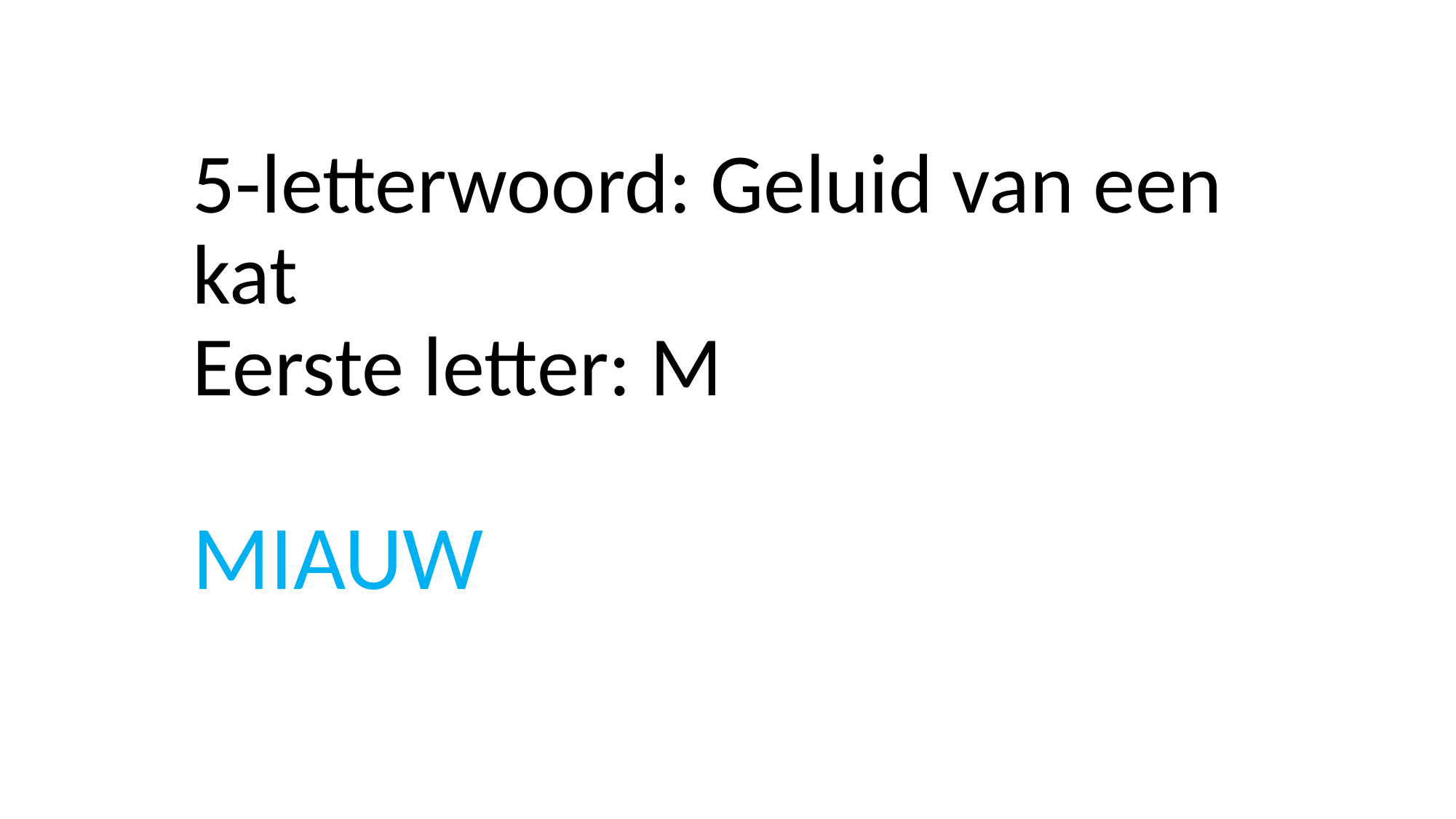

# 5-letterwoord: Geluid van een kat Eerste letter: M
MIAUW